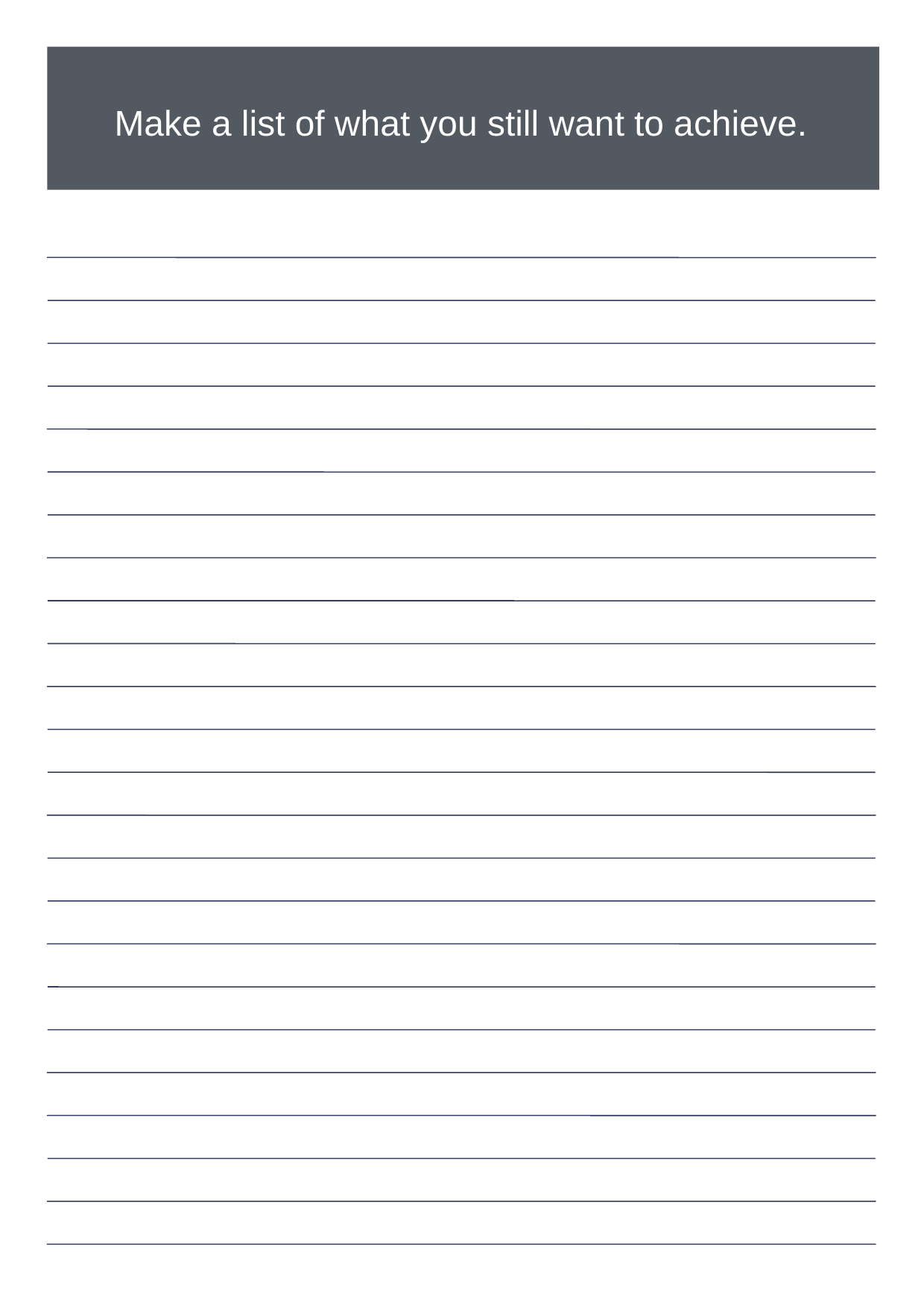

Make a list of what you still want to achieve.